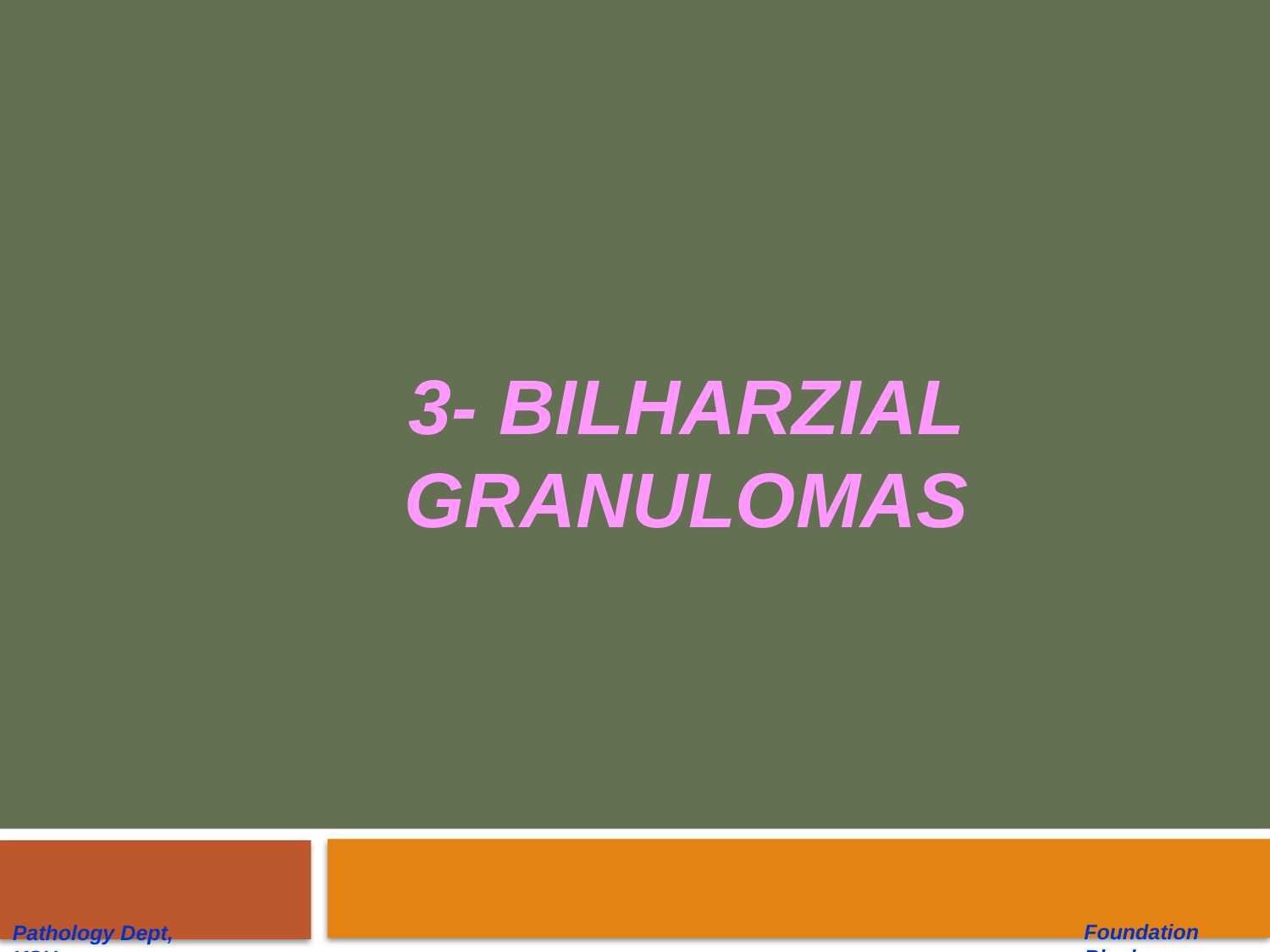

# 3- Bilharzial Granulomas
Foundation Block
Pathology Dept, KSU